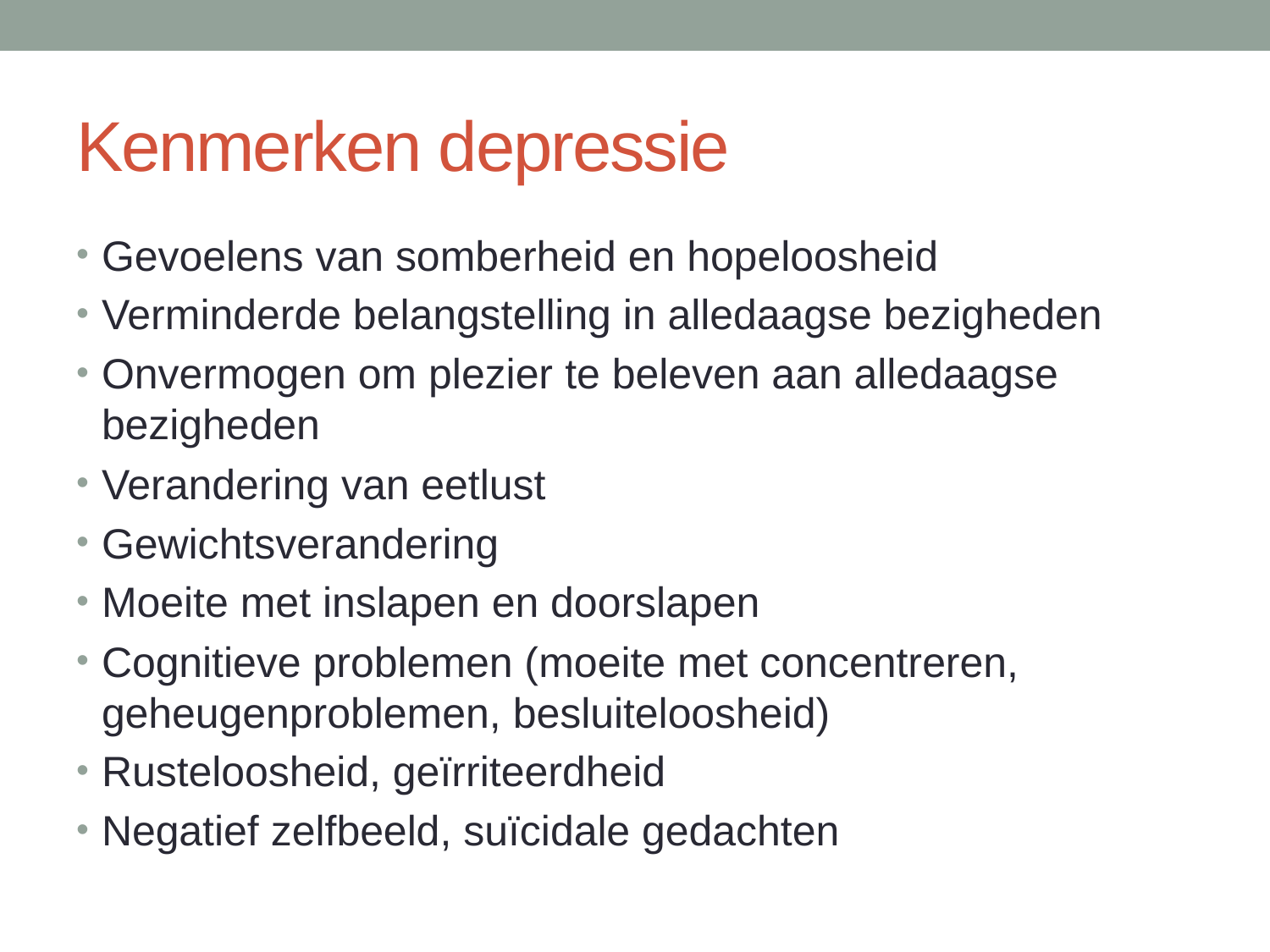

# Kenmerken depressie
Gevoelens van somberheid en hopeloosheid
Verminderde belangstelling in alledaagse bezigheden
Onvermogen om plezier te beleven aan alledaagse bezigheden
Verandering van eetlust
Gewichtsverandering
Moeite met inslapen en doorslapen
Cognitieve problemen (moeite met concentreren, geheugenproblemen, besluiteloosheid)
Rusteloosheid, geïrriteerdheid
Negatief zelfbeeld, suïcidale gedachten